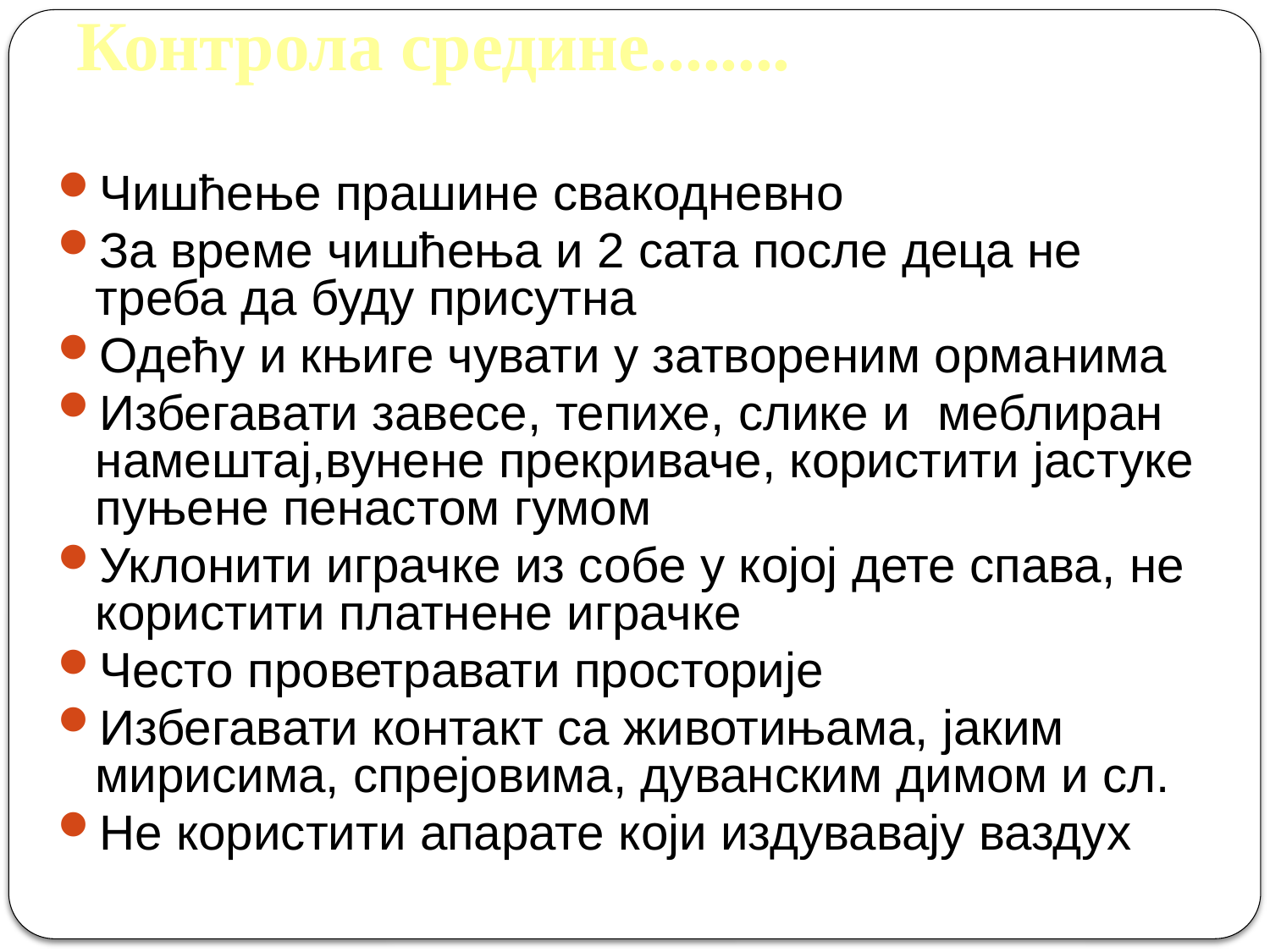

# Контрола средине........
Чишћење прашине свакодневно
За време чишћења и 2 сата после деца не треба да буду присутна
Одећу и књиге чувати у затвореним орманима
Избегавати завесе, тепихе, слике и  меблиран намештај,вунене прекриваче, користити јастуке пуњене пенастом гумом
Уклонити играчке из собе у којој дете спава, не користити платнене играчке
Често проветравати просторије
Избегавати контакт са животињама, јаким мирисима, спрејовима, дуванским димом и сл.
Не користити апарате који издувавају ваздух